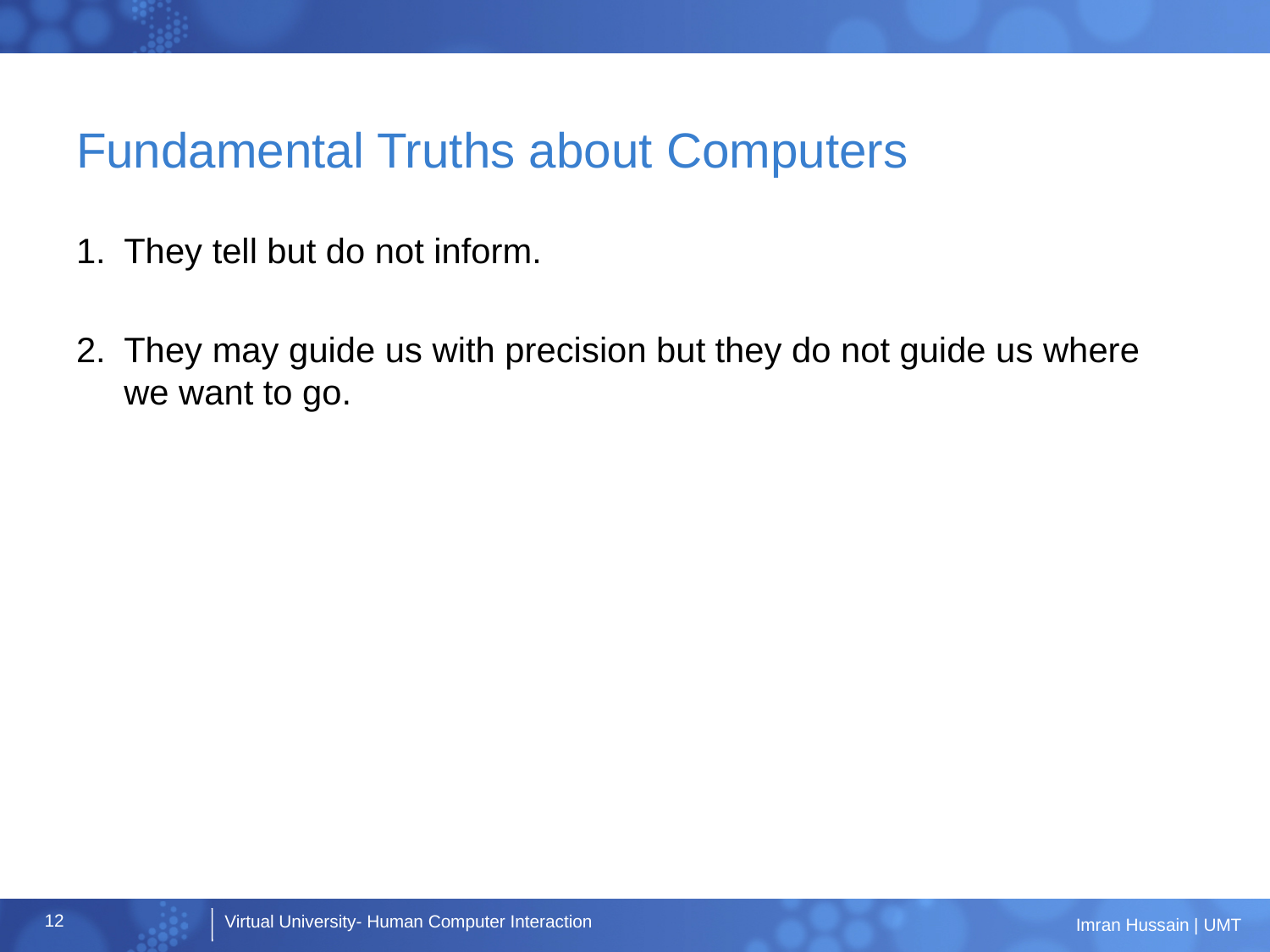

# Fundamental Truths about Computers
They tell but do not inform.

They may guide us with precision but they do not guide us where we want to go.